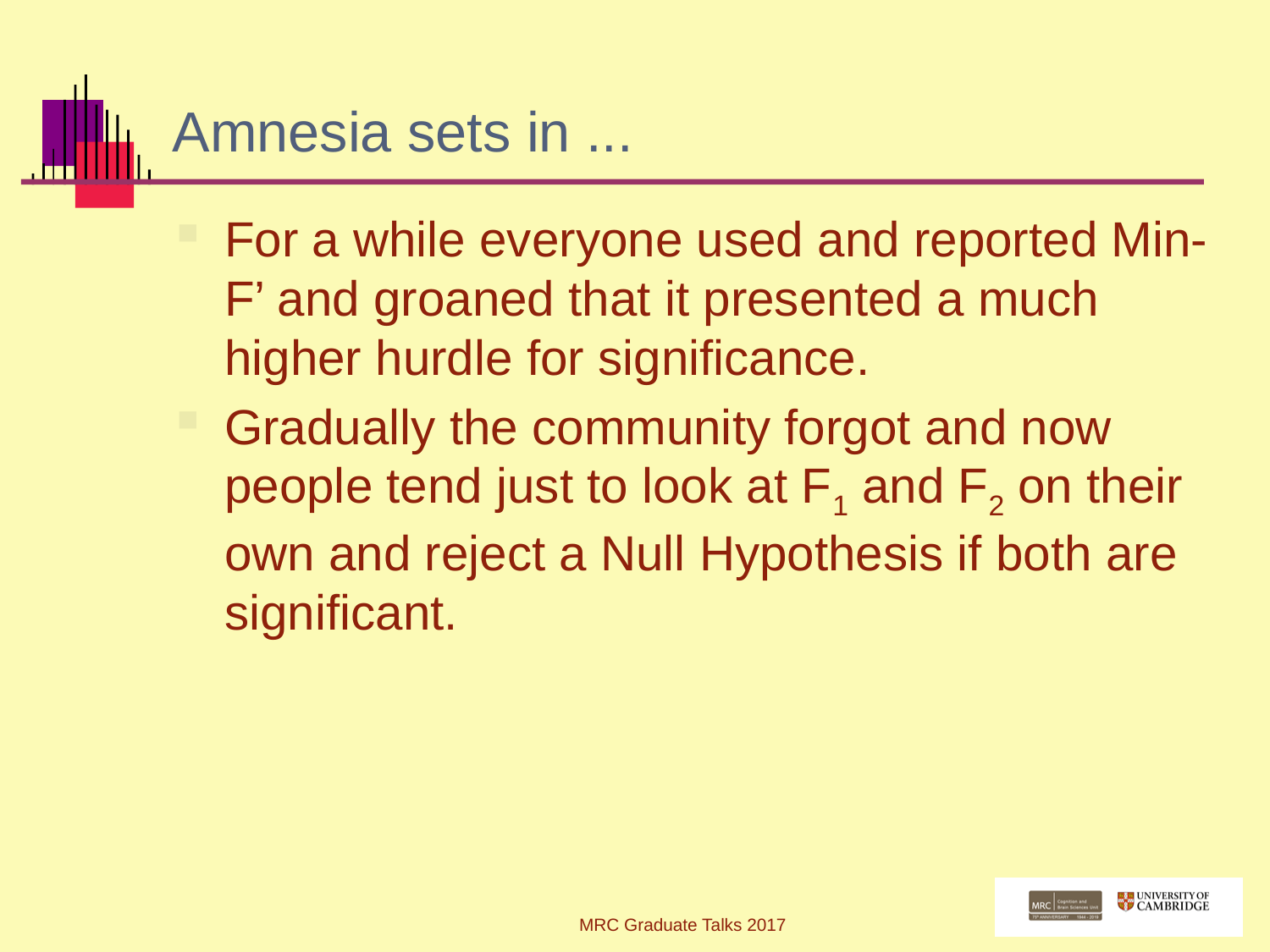

# Amnesia sets in ...
For a while everyone used and reported Min-F’ and groaned that it presented a much higher hurdle for significance.
Gradually the community forgot and now people tend just to look at F1 and F2 on their own and reject a Null Hypothesis if both are significant.

MRC Graduate Talks 2017